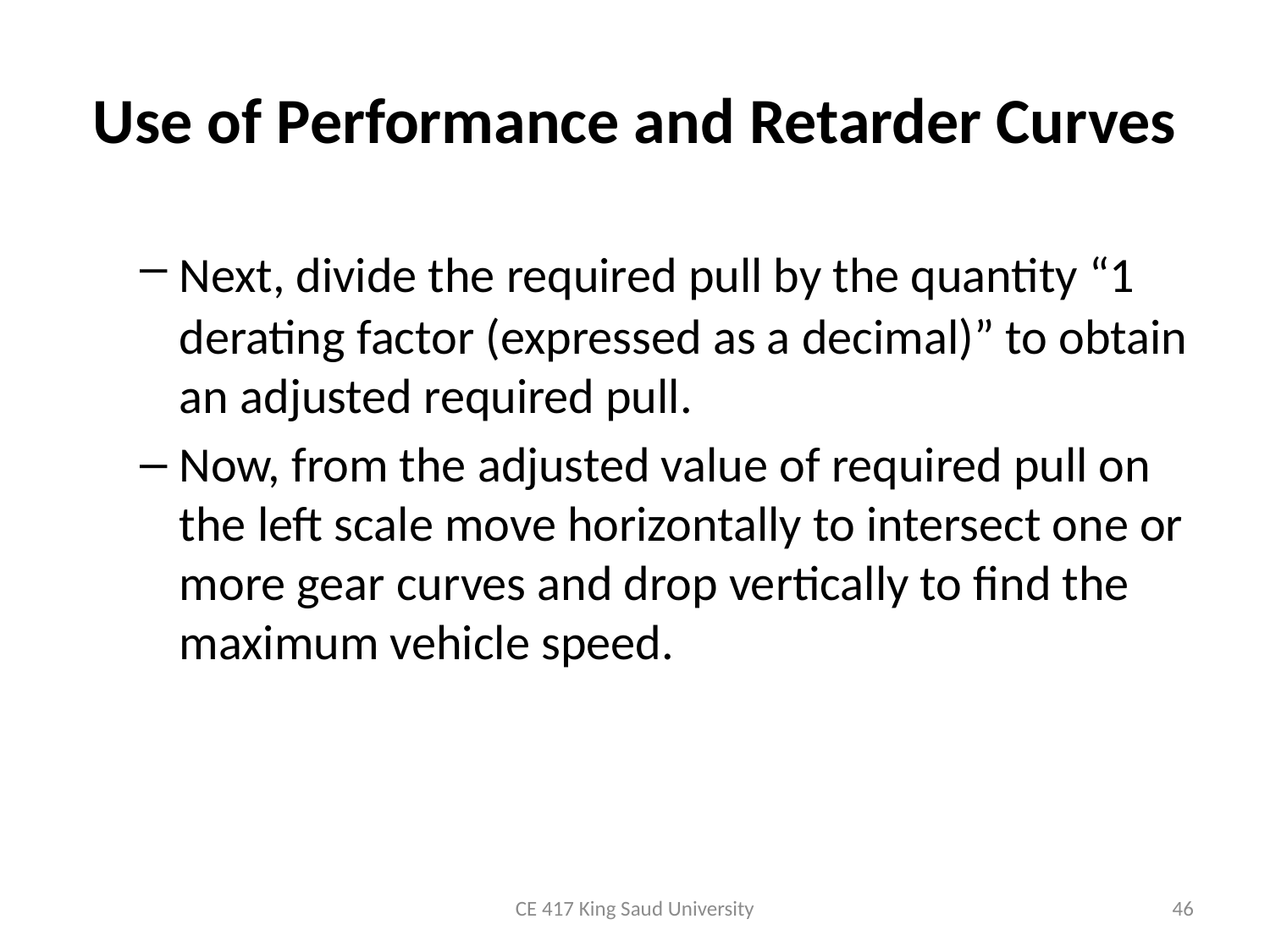

# Use of Performance and Retarder Curves
Next, divide the required pull by the quantity “1 ­ derating factor (expressed as a decimal)” to obtain an adjusted required pull.
Now, from the adjusted value of required pull on the left scale move horizontally to intersect one or more gear curves and drop vertically to find the maximum vehicle speed.
CE 417 King Saud University
46